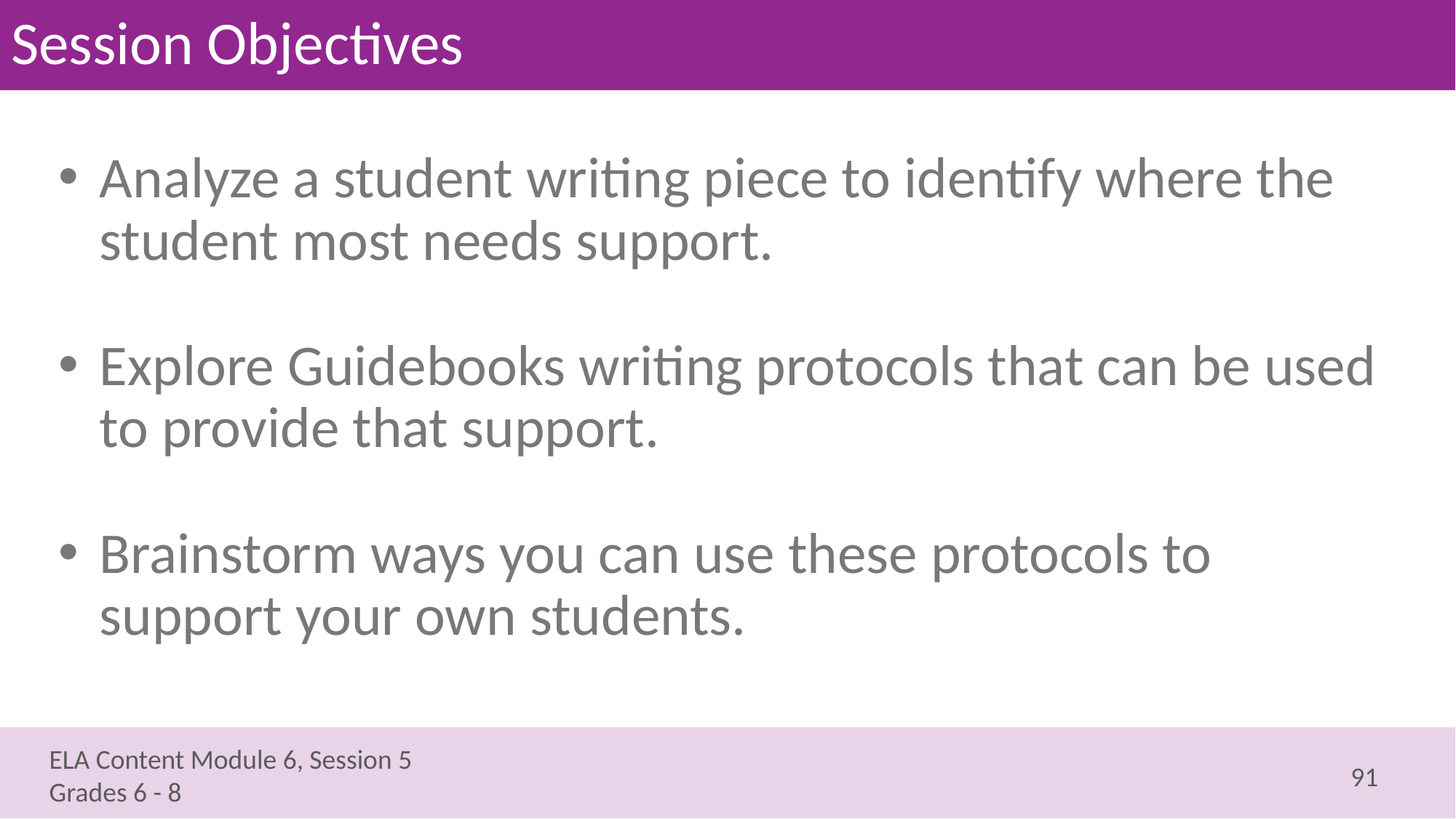

# Session Objectives
Analyze a student writing piece to identify where the student most needs support.

Explore Guidebooks writing protocols that can be used to provide that support.

Brainstorm ways you can use these protocols to support your own students.
91